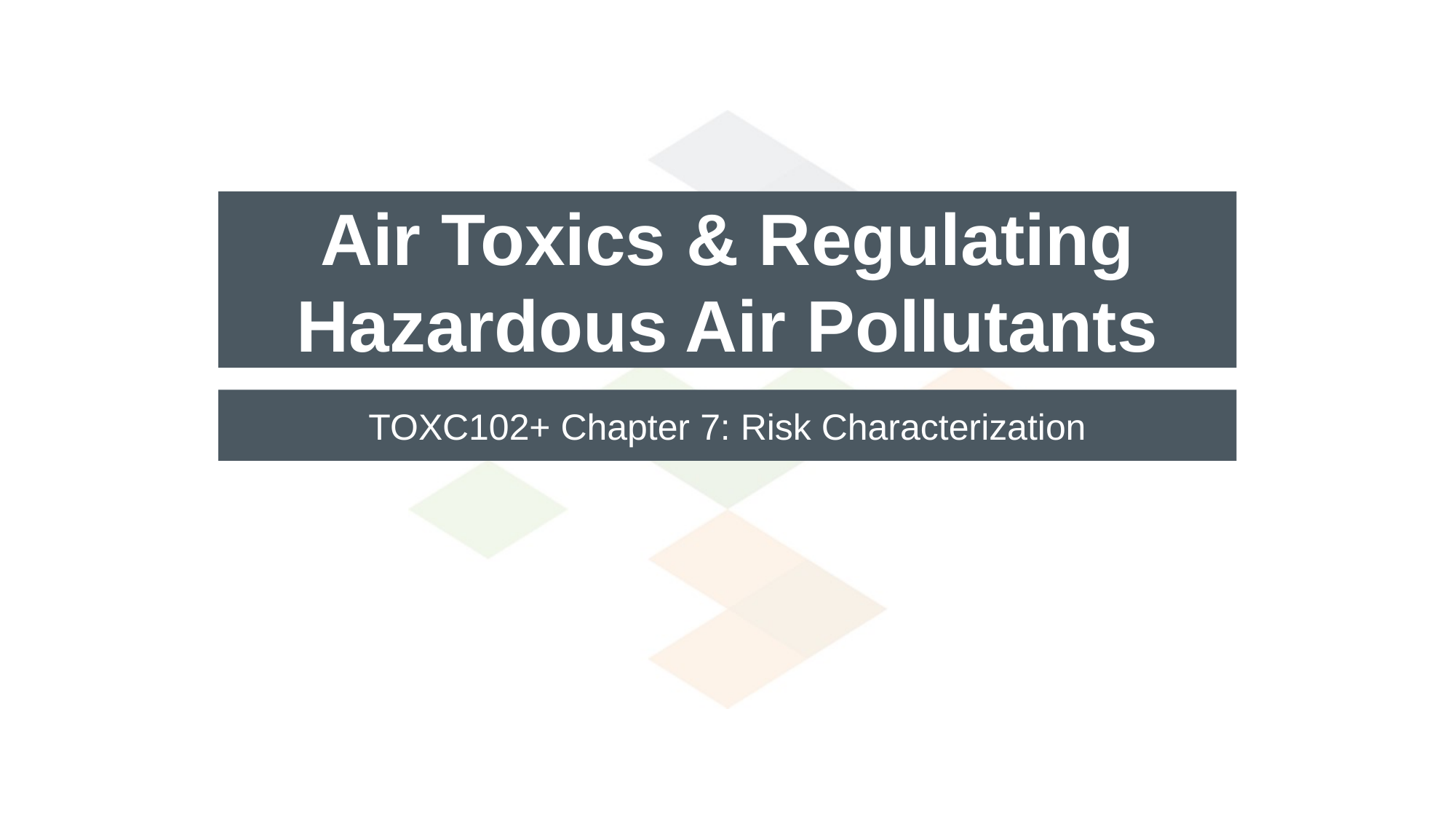

# Air Toxics & Regulating Hazardous Air Pollutants
TOXC102+ Chapter 7: Risk Characterization
1